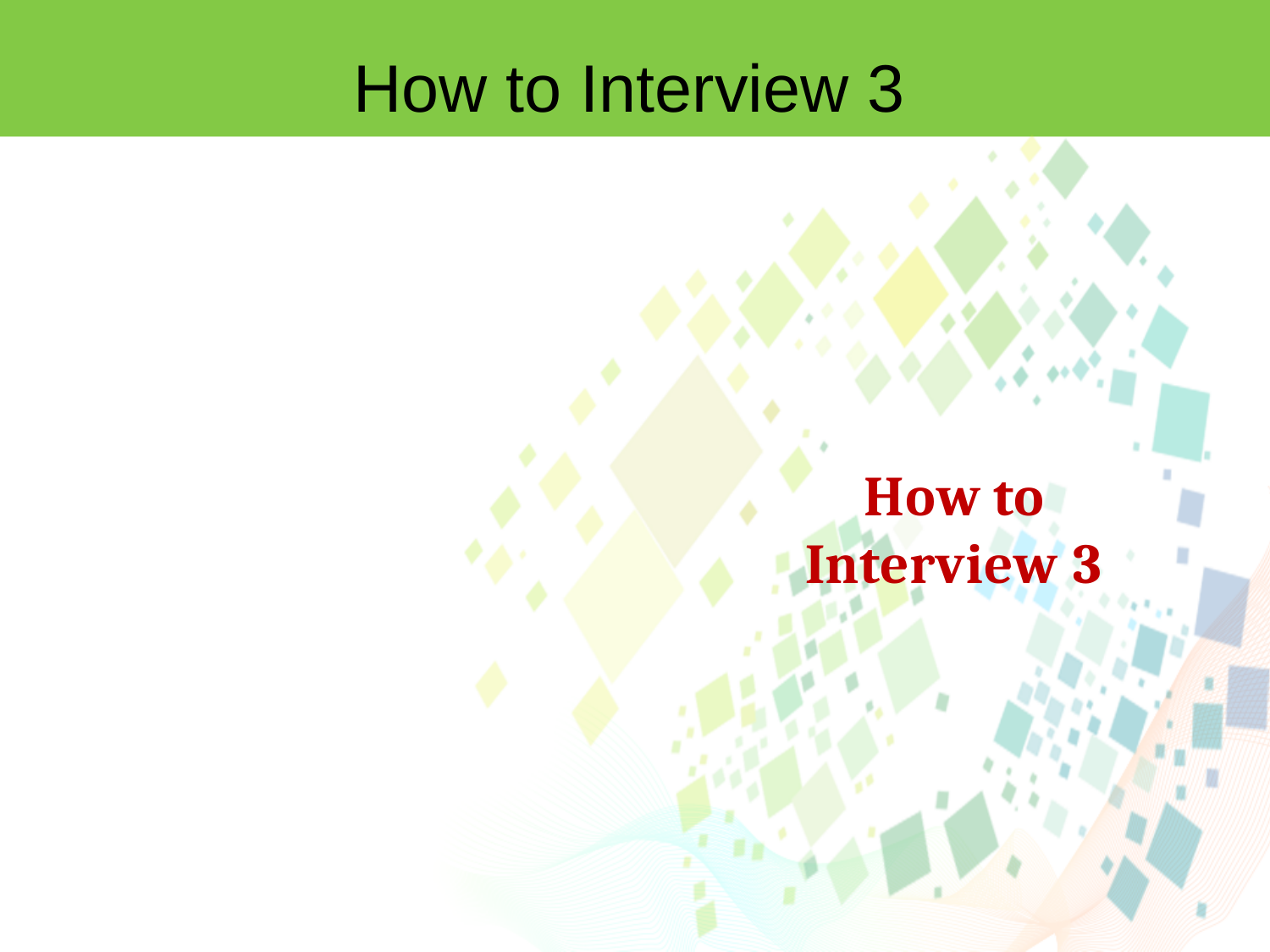

How to Interview 3
How to Interview 3